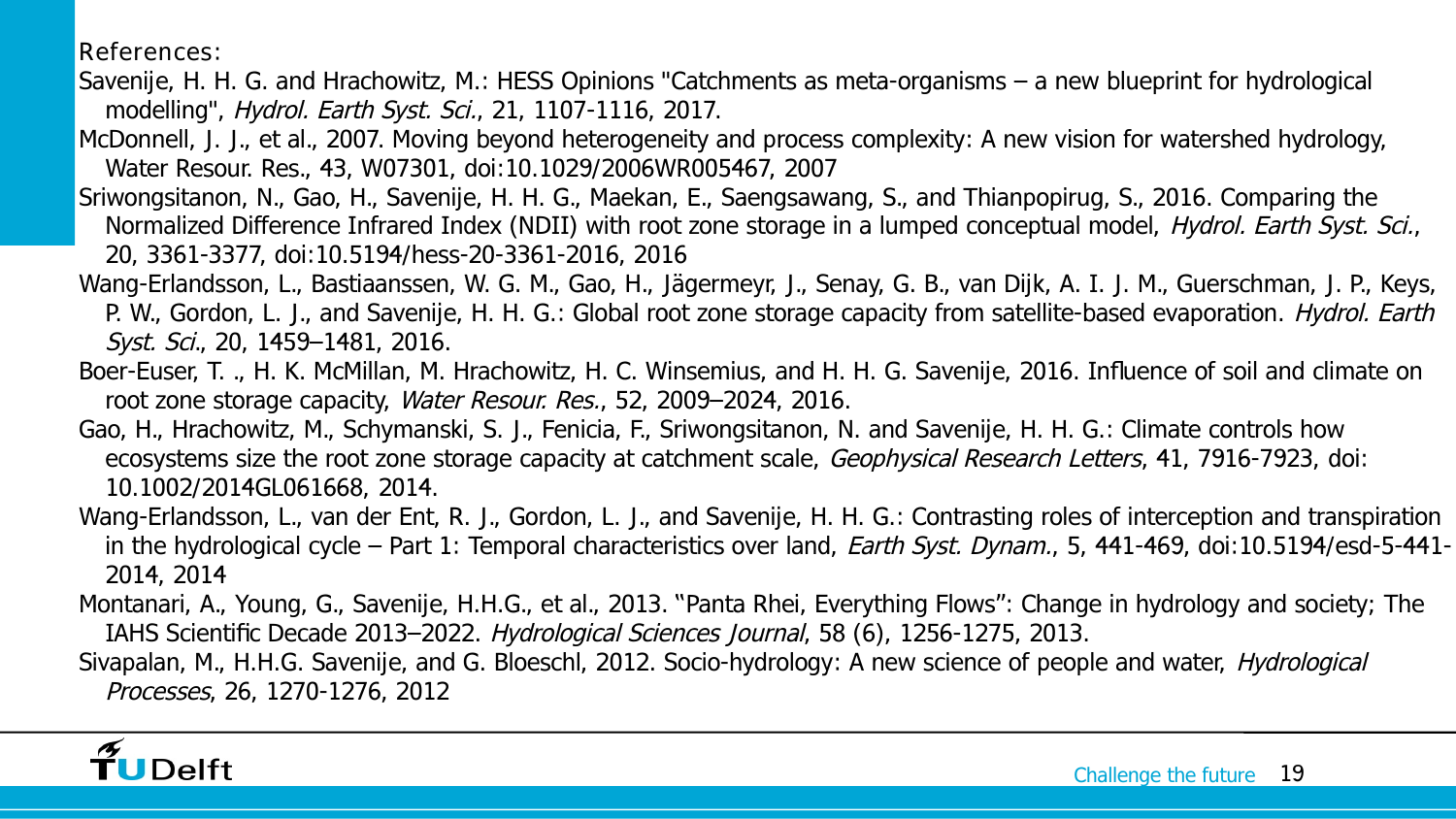

References:
Savenije, H. H. G. and Hrachowitz, M.: HESS Opinions "Catchments as meta-organisms – a new blueprint for hydrological modelling", Hydrol. Earth Syst. Sci., 21, 1107-1116, 2017.
McDonnell, J. J., et al., 2007. Moving beyond heterogeneity and process complexity: A new vision for watershed hydrology, Water Resour. Res., 43, W07301, doi:10.1029/2006WR005467, 2007
Sriwongsitanon, N., Gao, H., Savenije, H. H. G., Maekan, E., Saengsawang, S., and Thianpopirug, S., 2016. Comparing the Normalized Difference Infrared Index (NDII) with root zone storage in a lumped conceptual model, Hydrol. Earth Syst. Sci., 20, 3361-3377, doi:10.5194/hess-20-3361-2016, 2016
Wang-Erlandsson, L., Bastiaanssen, W. G. M., Gao, H., Jägermeyr, J., Senay, G. B., van Dijk, A. I. J. M., Guerschman, J. P., Keys, P. W., Gordon, L. J., and Savenije, H. H. G.: Global root zone storage capacity from satellite-based evaporation. Hydrol. Earth Syst. Sci., 20, 1459–1481, 2016.
Boer-Euser, T. ., H. K. McMillan, M. Hrachowitz, H. C. Winsemius, and H. H. G. Savenije, 2016. Influence of soil and climate on root zone storage capacity, Water Resour. Res., 52, 2009–2024, 2016.
Gao, H., Hrachowitz, M., Schymanski, S. J., Fenicia, F., Sriwongsitanon, N. and Savenije, H. H. G.: Climate controls how ecosystems size the root zone storage capacity at catchment scale, Geophysical Research Letters, 41, 7916-7923, doi: 10.1002/2014GL061668, 2014.
Wang-Erlandsson, L., van der Ent, R. J., Gordon, L. J., and Savenije, H. H. G.: Contrasting roles of interception and transpiration in the hydrological cycle – Part 1: Temporal characteristics over land, Earth Syst. Dynam., 5, 441-469, doi:10.5194/esd-5-441-2014, 2014
Montanari, A., Young, G., Savenije, H.H.G., et al., 2013. “Panta Rhei, Everything Flows”: Change in hydrology and society; The IAHS Scientific Decade 2013–2022. Hydrological Sciences Journal, 58 (6), 1256-1275, 2013.
Sivapalan, M., H.H.G. Savenije, and G. Bloeschl, 2012. Socio-hydrology: A new science of people and water, Hydrological Processes, 26, 1270-1276, 2012